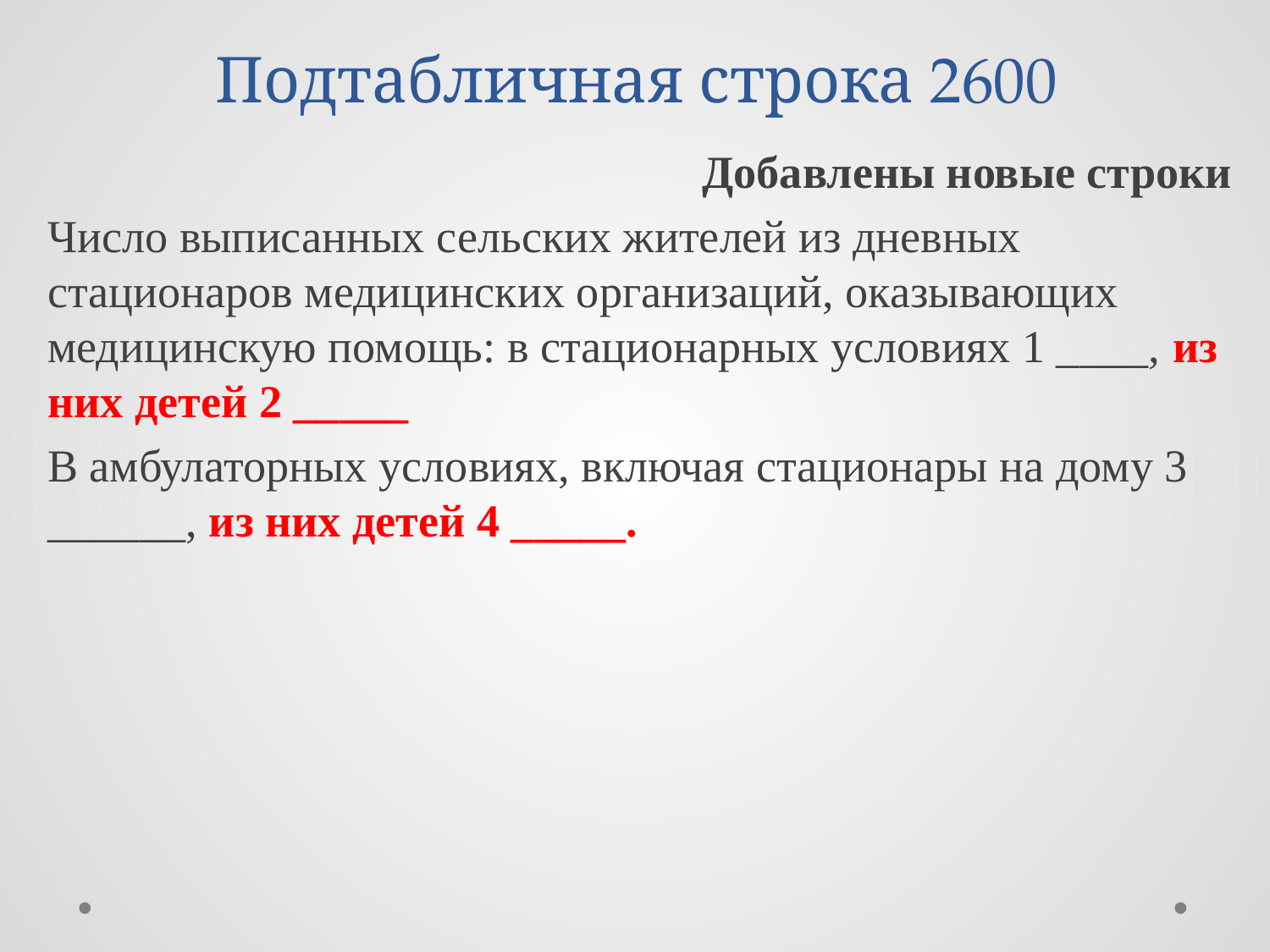

# Подтабличная строка 2600
Добавлены новые строки
Число выписанных сельских жителей из дневных стационаров медицинских организаций, оказывающих медицинскую помощь: в стационарных условиях 1 ____, из них детей 2 _____
В амбулаторных условиях, включая стационары на дому 3 ______, из них детей 4 _____.